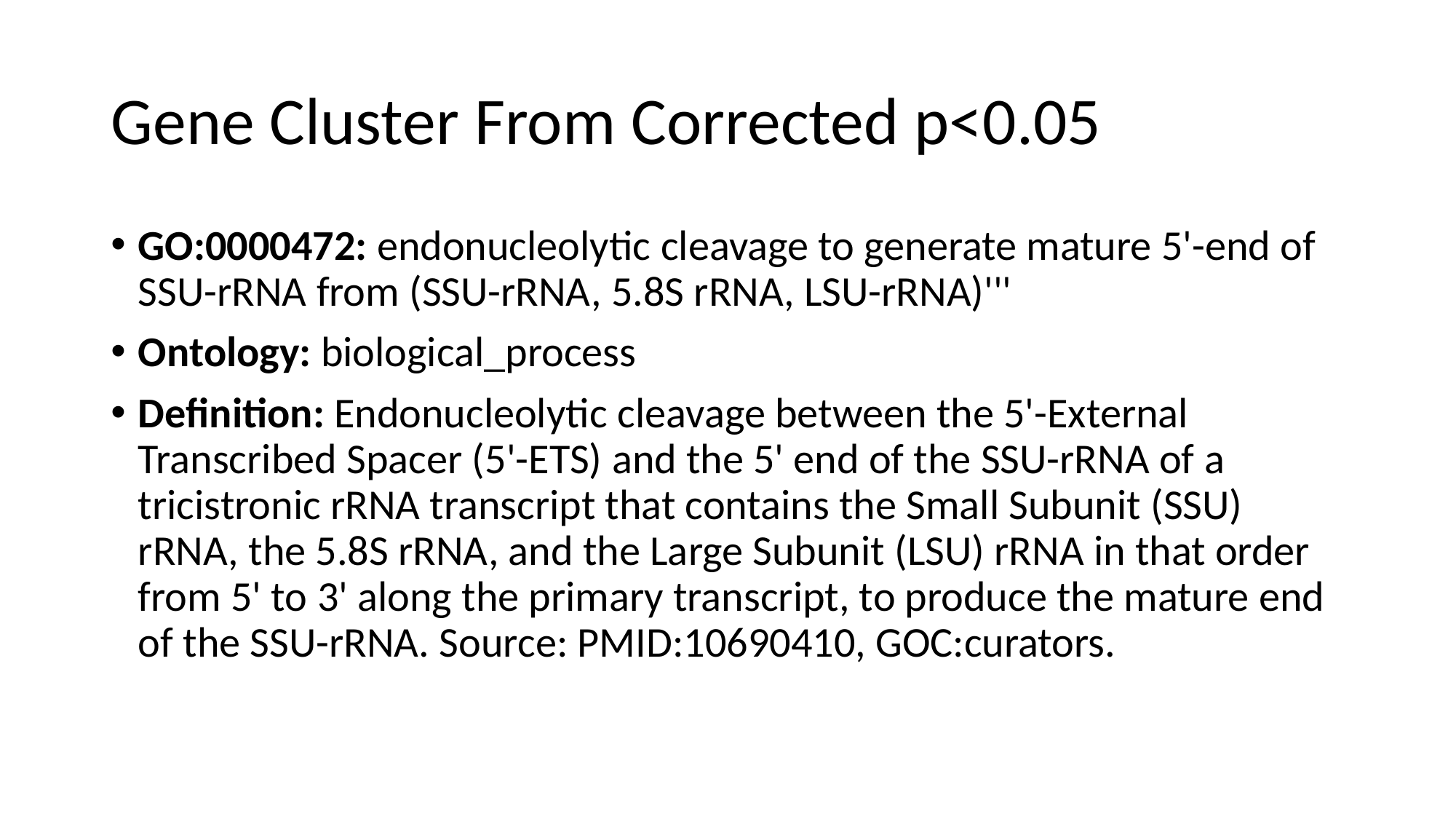

# Gene Cluster From Corrected p<0.05
GO:0000472: endonucleolytic cleavage to generate mature 5'-end of SSU-rRNA from (SSU-rRNA, 5.8S rRNA, LSU-rRNA)'''
Ontology: biological_process
Definition: Endonucleolytic cleavage between the 5'-External Transcribed Spacer (5'-ETS) and the 5' end of the SSU-rRNA of a tricistronic rRNA transcript that contains the Small Subunit (SSU) rRNA, the 5.8S rRNA, and the Large Subunit (LSU) rRNA in that order from 5' to 3' along the primary transcript, to produce the mature end of the SSU-rRNA. Source: PMID:10690410, GOC:curators.